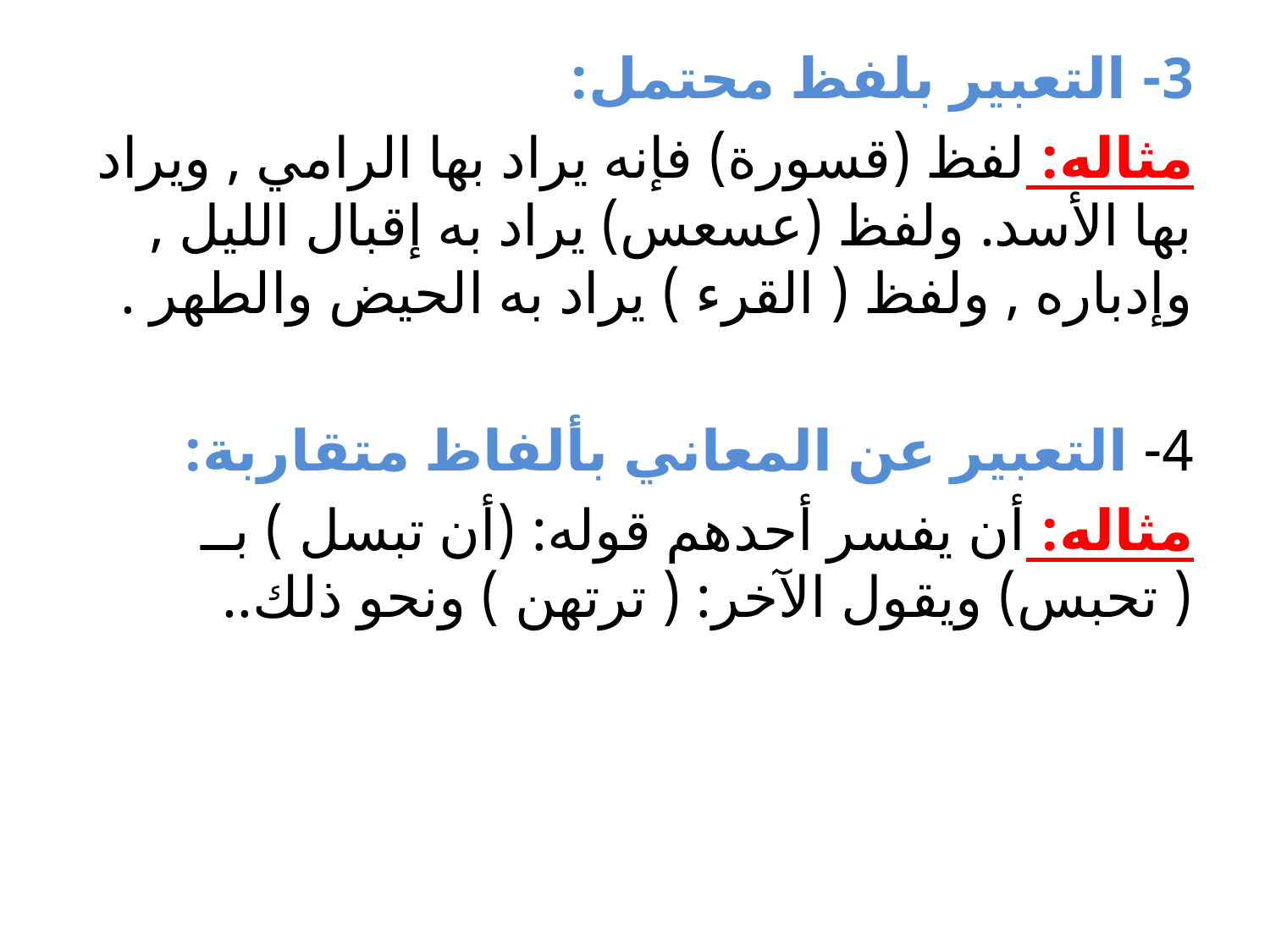

3- التعبير بلفظ محتمل:
مثاله: لفظ (قسورة) فإنه يراد بها الرامي , ويراد بها الأسد. ولفظ (عسعس) يراد به إقبال الليل , وإدباره , ولفظ ( القرء ) يراد به الحيض والطهر .

4- التعبير عن المعاني بألفاظ متقاربة:
مثاله: أن يفسر أحدهم قوله: (أن تبسل ) بــ ( تحبس) ويقول الآخر: ( ترتهن ) ونحو ذلك..